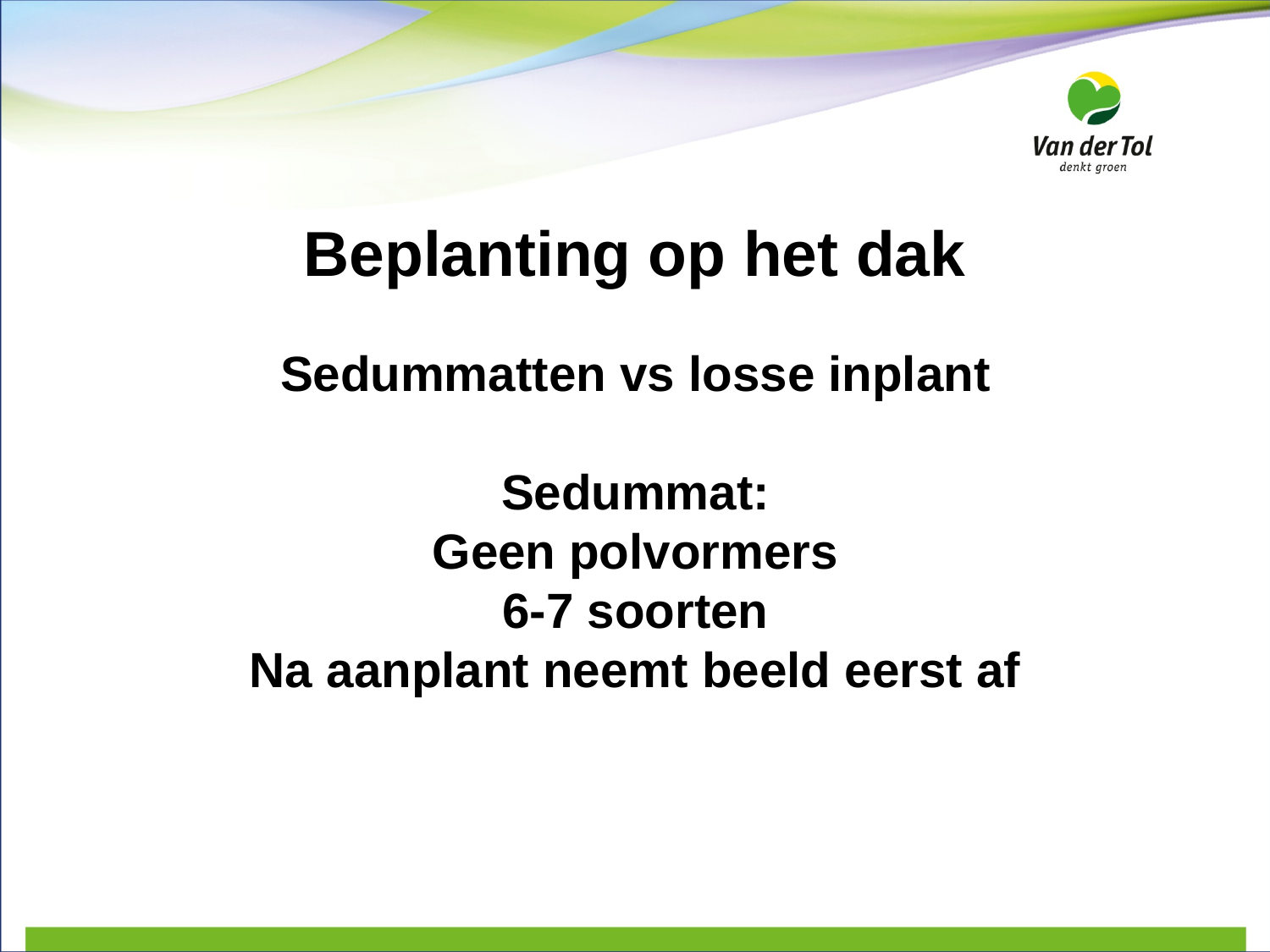

# Beplanting op het dak
Sedummatten vs losse inplant

Sedummat:
Geen polvormers
6-7 soorten
Na aanplant neemt beeld eerst af